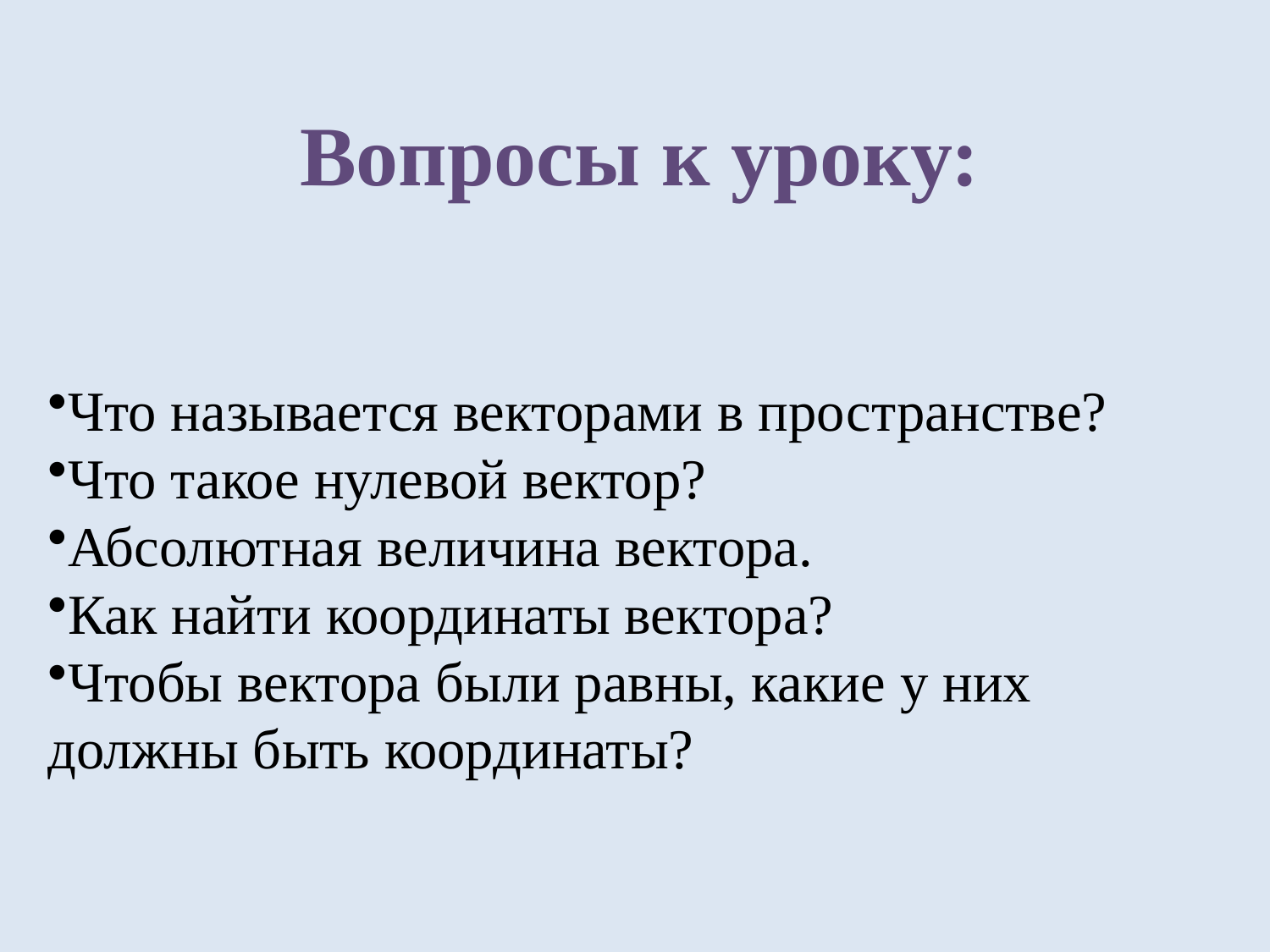

Вопросы к уроку:

Что называется векторами в пространстве?
Что такое нулевой вектор?
Абсолютная величина вектора.
Как найти координаты вектора?
Чтобы вектора были равны, какие у них должны быть координаты?